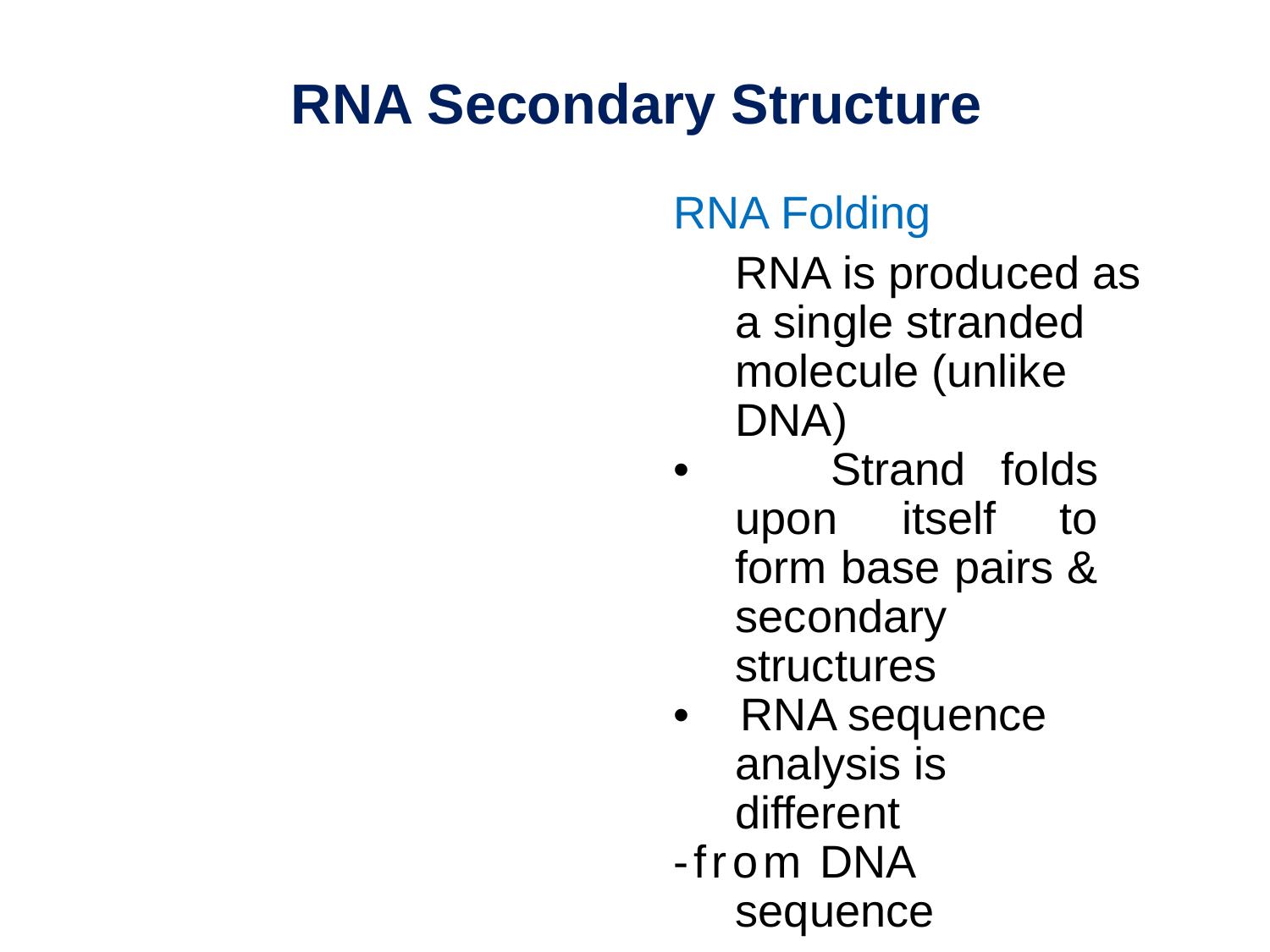

RNA Secondary Structure
RNA Folding
RNA is produced as a single stranded molecule (unlike DNA)
•    Strand folds upon itself to form base pairs & secondary structures
•    RNA sequence analysis is different
-from DNA sequence